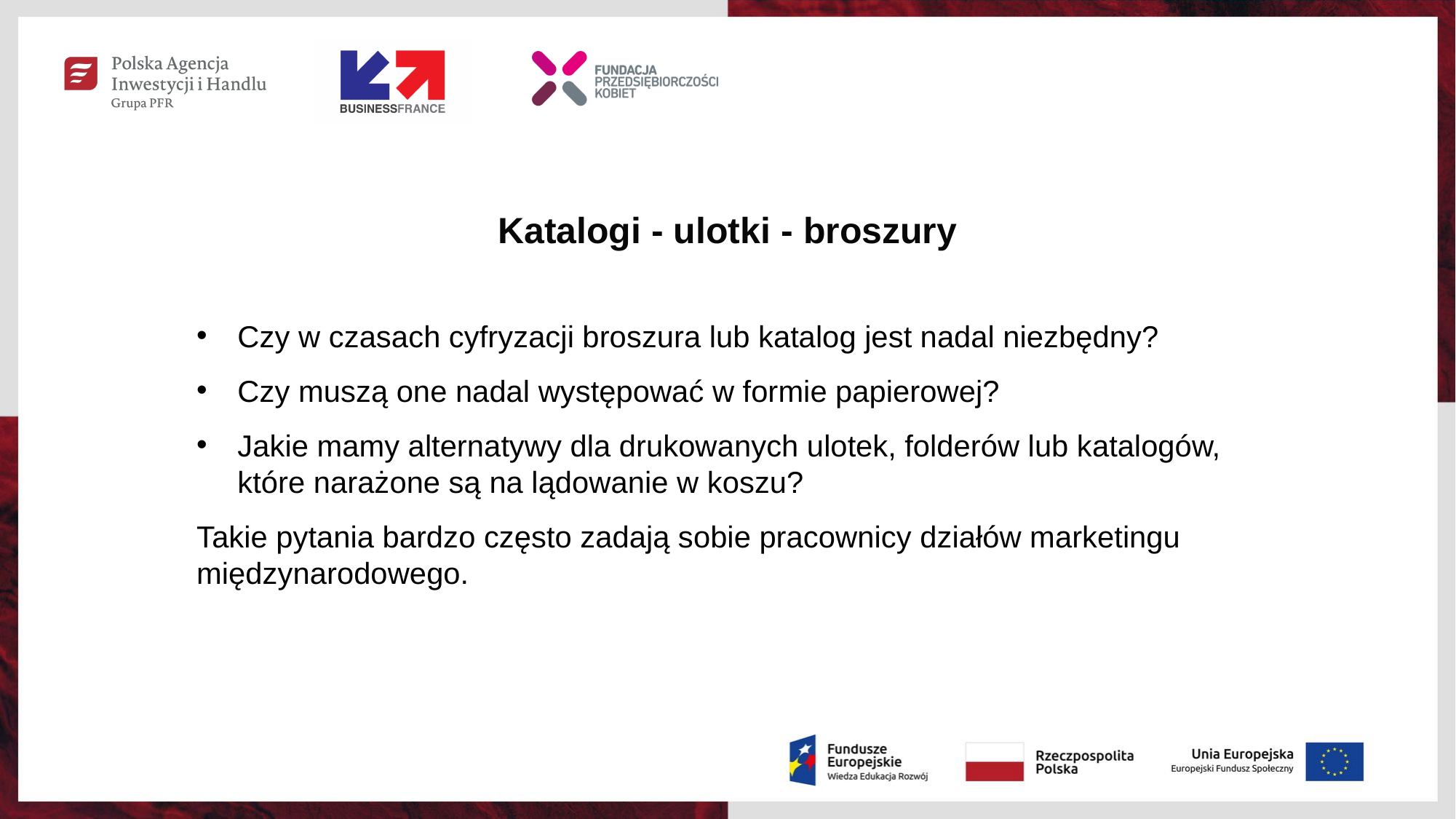

Katalogi - ulotki - broszury
Czy w czasach cyfryzacji broszura lub katalog jest nadal niezbędny?
Czy muszą one nadal występować w formie papierowej?
Jakie mamy alternatywy dla drukowanych ulotek, folderów lub katalogów, które narażone są na lądowanie w koszu?
Takie pytania bardzo często zadają sobie pracownicy działów marketingu międzynarodowego.